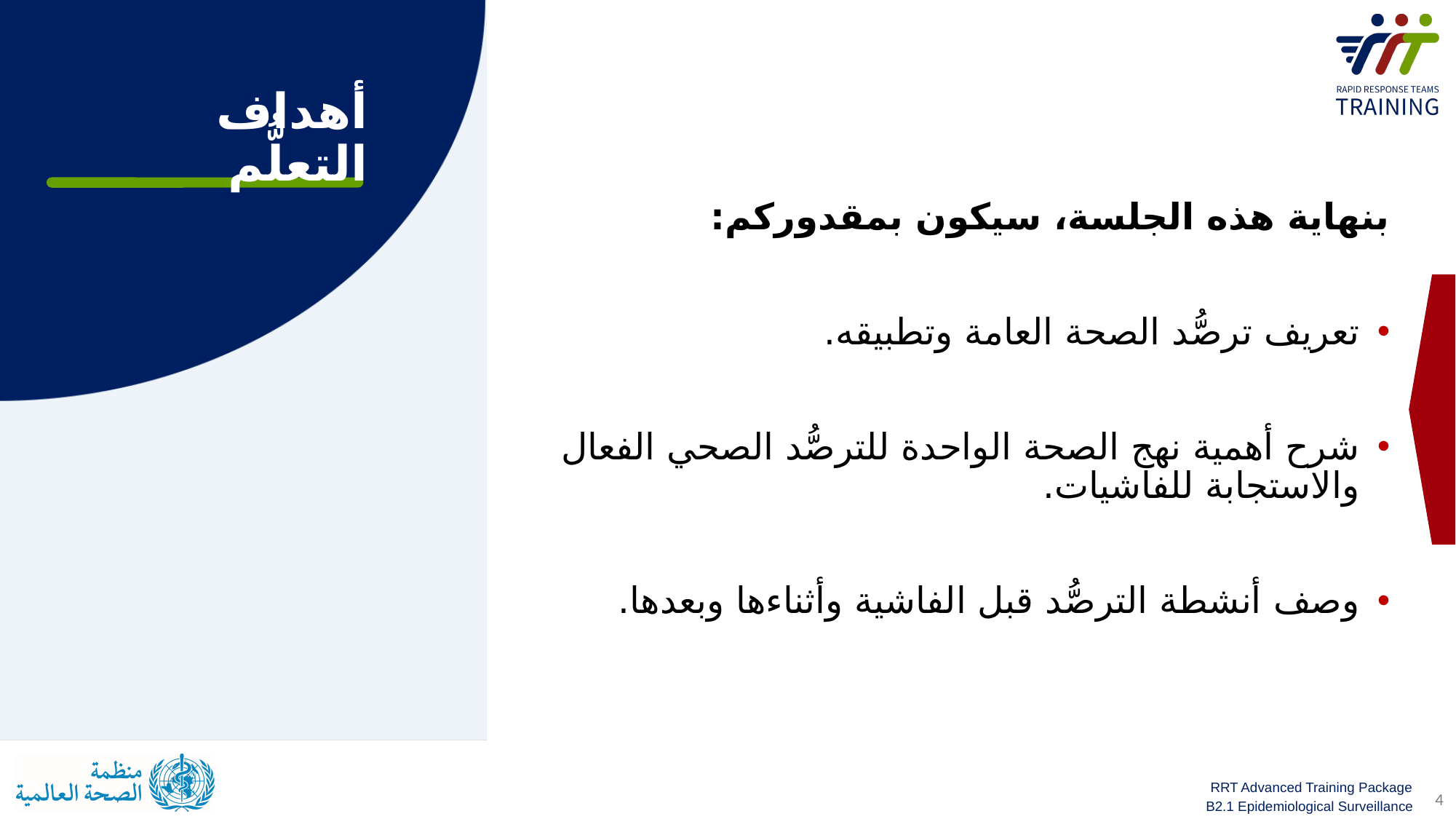

# أهداف التعلُّم
بنهاية هذه الجلسة، سيكون بمقدوركم:

تعريف ترصُّد الصحة العامة وتطبيقه.

شرح أهمية نهج الصحة الواحدة للترصُّد الصحي الفعال والاستجابة للفاشيات.

وصف أنشطة الترصُّد قبل الفاشية وأثناءها وبعدها.